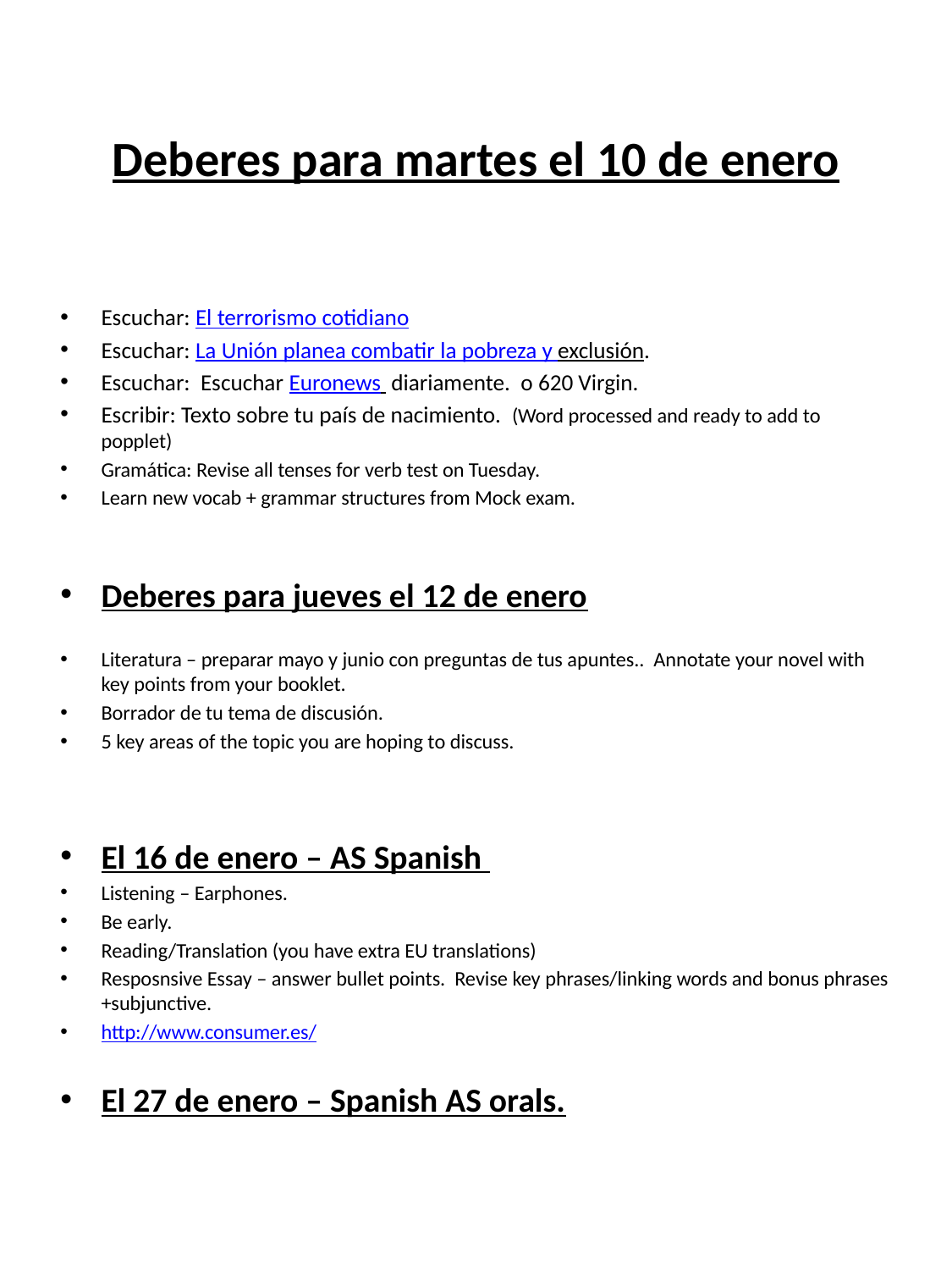

# Deberes para martes el 10 de enero
Escuchar: El terrorismo cotidiano
Escuchar: La Unión planea combatir la pobreza y exclusión.
Escuchar:  Escuchar Euronews  diariamente.  o 620 Virgin.
Escribir: Texto sobre tu país de nacimiento.  (Word processed and ready to add to popplet)
Gramática: Revise all tenses for verb test on Tuesday.
Learn new vocab + grammar structures from Mock exam.

Deberes para jueves el 12 de enero

Literatura – preparar mayo y junio con preguntas de tus apuntes..  Annotate your novel with key points from your booklet.
Borrador de tu tema de discusión.
5 key areas of the topic you are hoping to discuss.

El 16 de enero – AS Spanish
Listening – Earphones.
Be early.
Reading/Translation (you have extra EU translations)
Resposnsive Essay – answer bullet points.  Revise key phrases/linking words and bonus phrases +subjunctive.
http://www.consumer.es/

El 27 de enero – Spanish AS orals.